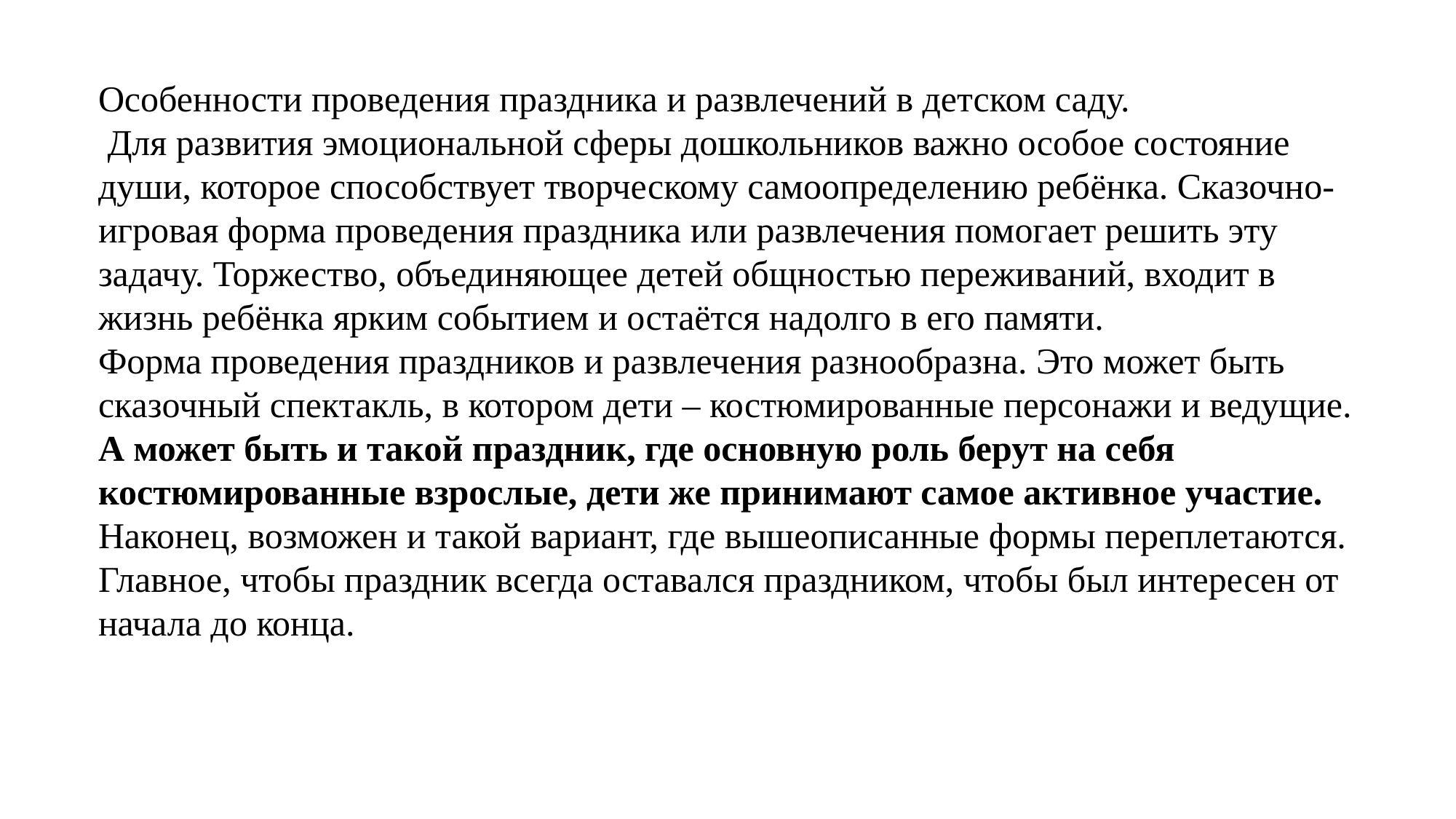

Особенности проведения праздника и развлечений в детском саду.
 Для развития эмоциональной сферы дошкольников важно особое состояние души, которое способствует творческому самоопределению ребёнка. Сказочно-игровая форма проведения праздника или развлечения помогает решить эту задачу. Торжество, объединяющее детей общностью переживаний, входит в жизнь ребёнка ярким событием и остаётся надолго в его памяти.
Форма проведения праздников и развлечения разнообразна. Это может быть сказочный спектакль, в котором дети – костюмированные персонажи и ведущие. А может быть и такой праздник, где основную роль берут на себя костюмированные взрослые, дети же принимают самое активное участие. Наконец, возможен и такой вариант, где вышеописанные формы переплетаются. Главное, чтобы праздник всегда оставался праздником, чтобы был интересен от начала до конца.